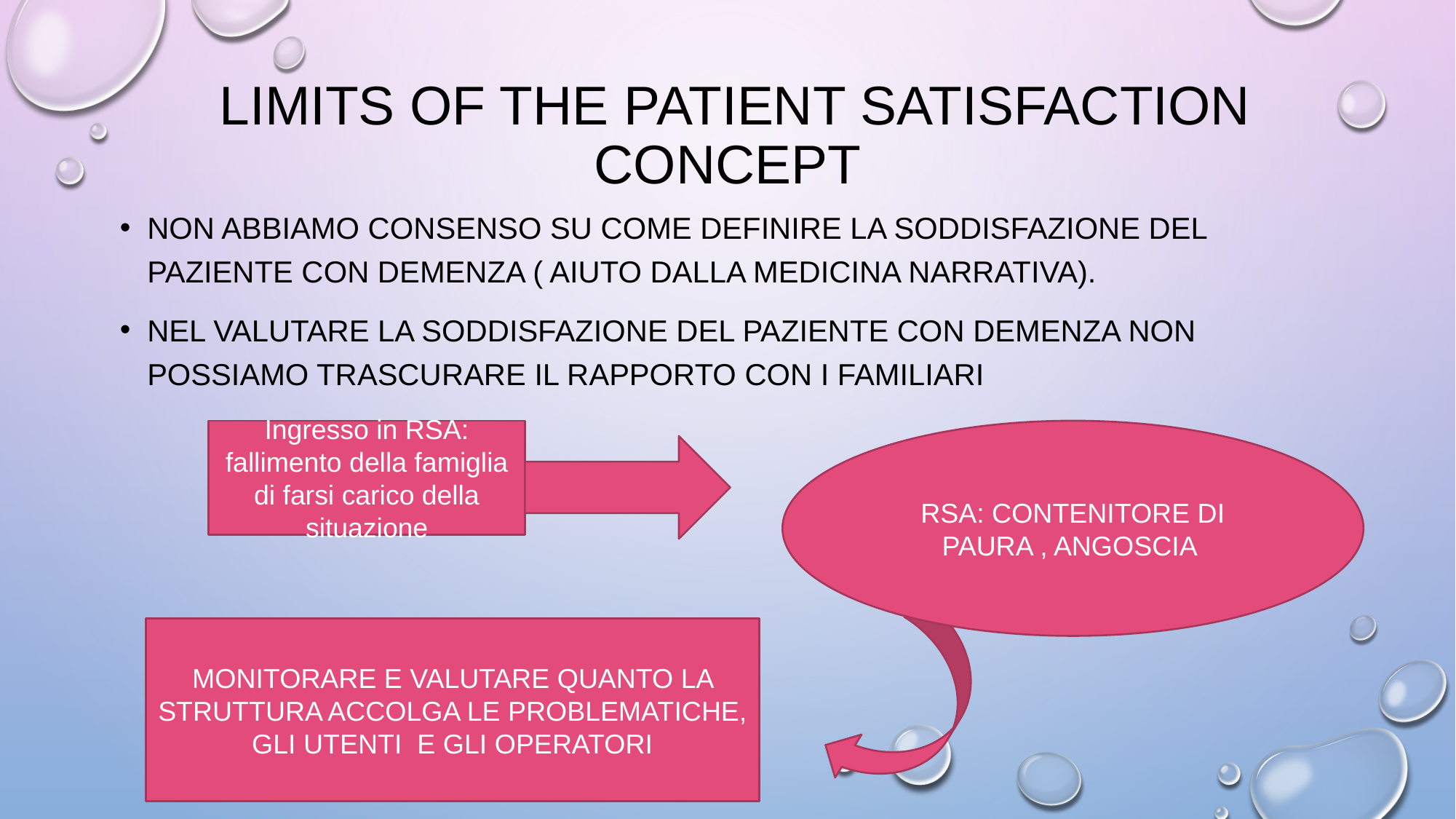

# Limits of the patient satisfaction concept
Non abbiamo consenso su come definire la soddisfazione del paziente con demenza ( aiuto dalla medicina narrativa).
Nel valutare la soddisfazione del paziente con demenza non possiamo trascurare il rapporto con i familiari

Ingresso in RSA: fallimento della famiglia di farsi carico della situazione
RSA: CONTENITORE DI PAURA , ANGOSCIA

MONITORARE E VALUTARE QUANTO LA STRUTTURA ACCOLGA LE PROBLEMATICHE, GLI UTENTI  E GLI OPERATORI